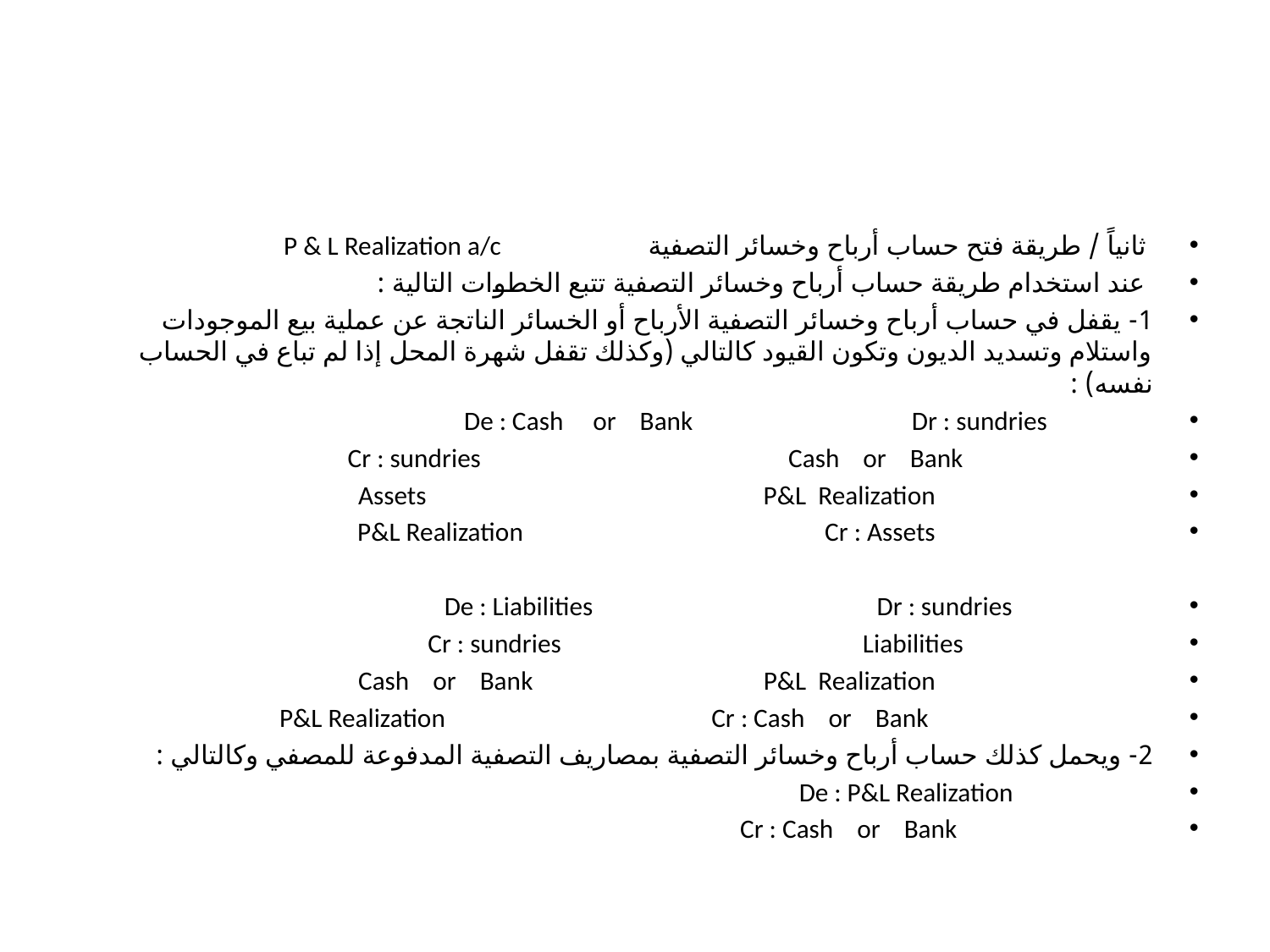

#
 ثانياً / طريقة فتح حساب أرباح وخسائر التصفية                     P & L Realization a/c
 عند استخدام طريقة حساب أرباح وخسائر التصفية تتبع الخطوات التالية :
1- يقفل في حساب أرباح وخسائر التصفية الأرباح أو الخسائر الناتجة عن عملية بيع الموجودات واستلام وتسديد الديون وتكون القيود كالتالي (وكذلك تقفل شهرة المحل إذا لم تباع في الحساب نفسه) :
               De : Cash     or    Bank                                     Dr : sundries
                           Cr : sundries                                                    Cash    or    Bank
                               Assets                                                         P&L  Realization
                               P&L Realization                                                   Cr : Assets

                    De : Liabilities                                                Dr : sundries
                           Cr : sundries                                                   Liabilities
                               Cash    or    Bank                                       P&L  Realization
                                P&L Realization                                             Cr : Cash    or    Bank
2- ويحمل كذلك حساب أرباح وخسائر التصفية بمصاريف التصفية المدفوعة للمصفي وكالتالي :
                    De : P&L Realization
                            Cr : Cash    or    Bank